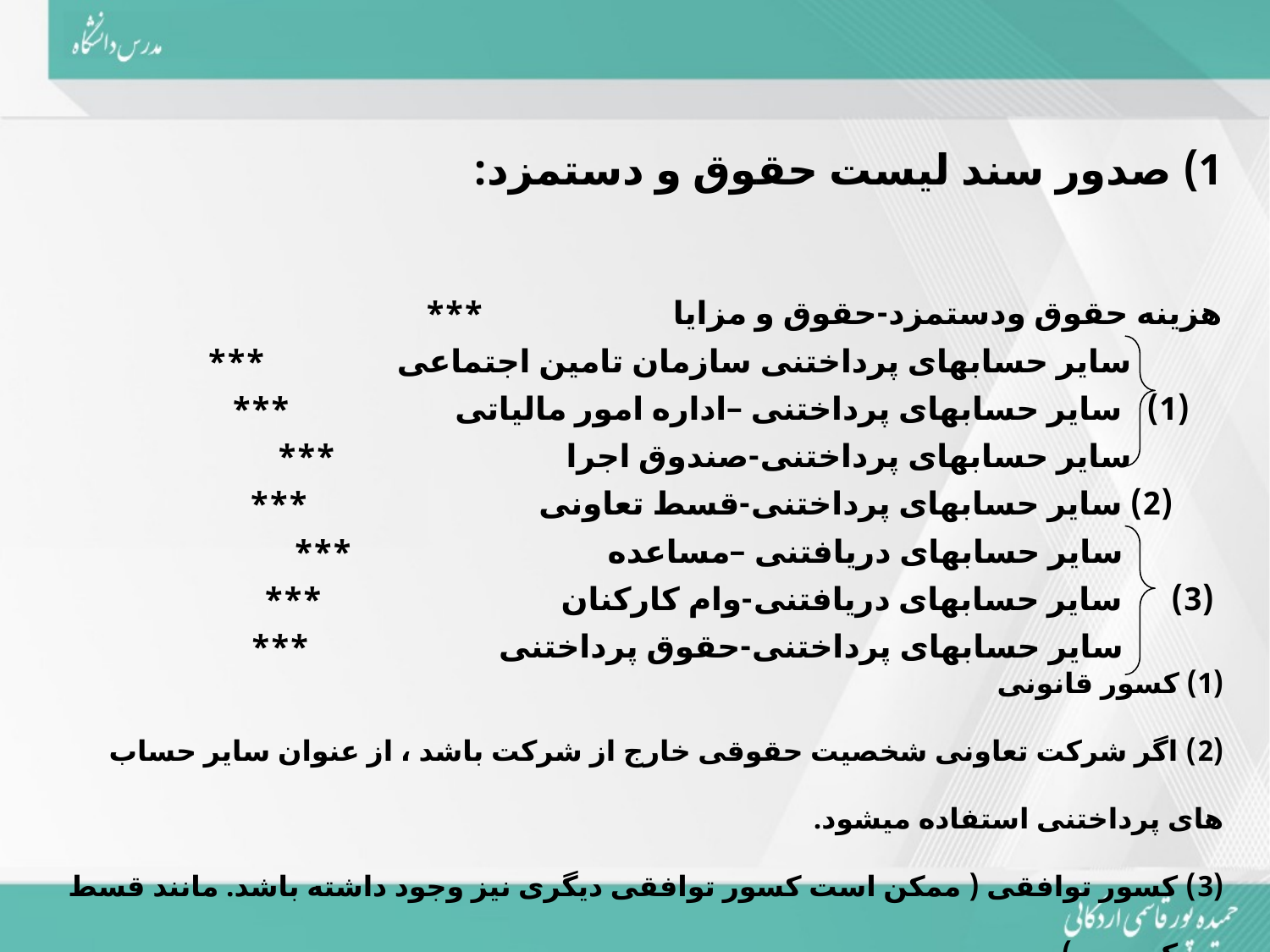

1) صدور سند لیست حقوق و دستمزد:
هزینه حقوق ودستمزد-حقوق و مزایا                       ***
           سایر حسابهای پرداختنی سازمان تامین اجتماعی                ***
    (1)   سایر حسابهای پرداختنی –اداره امور مالیاتی                    ***
           سایر حسابهای پرداختنی-صندوق اجرا                            ***
      (2) سایر حسابهای پرداختنی-قسط تعاونی                            ***
            سایر حسابهای دریافتنی –مساعده                               ***
 (3)      سایر حسابهای دریافتنی-وام کارکنان                             ***
            سایر حسابهای پرداختنی-حقوق پرداختنی                       ***

(1) کسور قانونی
(2) اگر شرکت تعاونی شخصیت حقوقی خارج از شرکت باشد ، از عنوان سایر حساب های پرداختنی استفاده میشود.
(3) کسور توافقی ( ممکن است کسور توافقی دیگری نیز وجود داشته باشد. مانند قسط مسکن و ... )